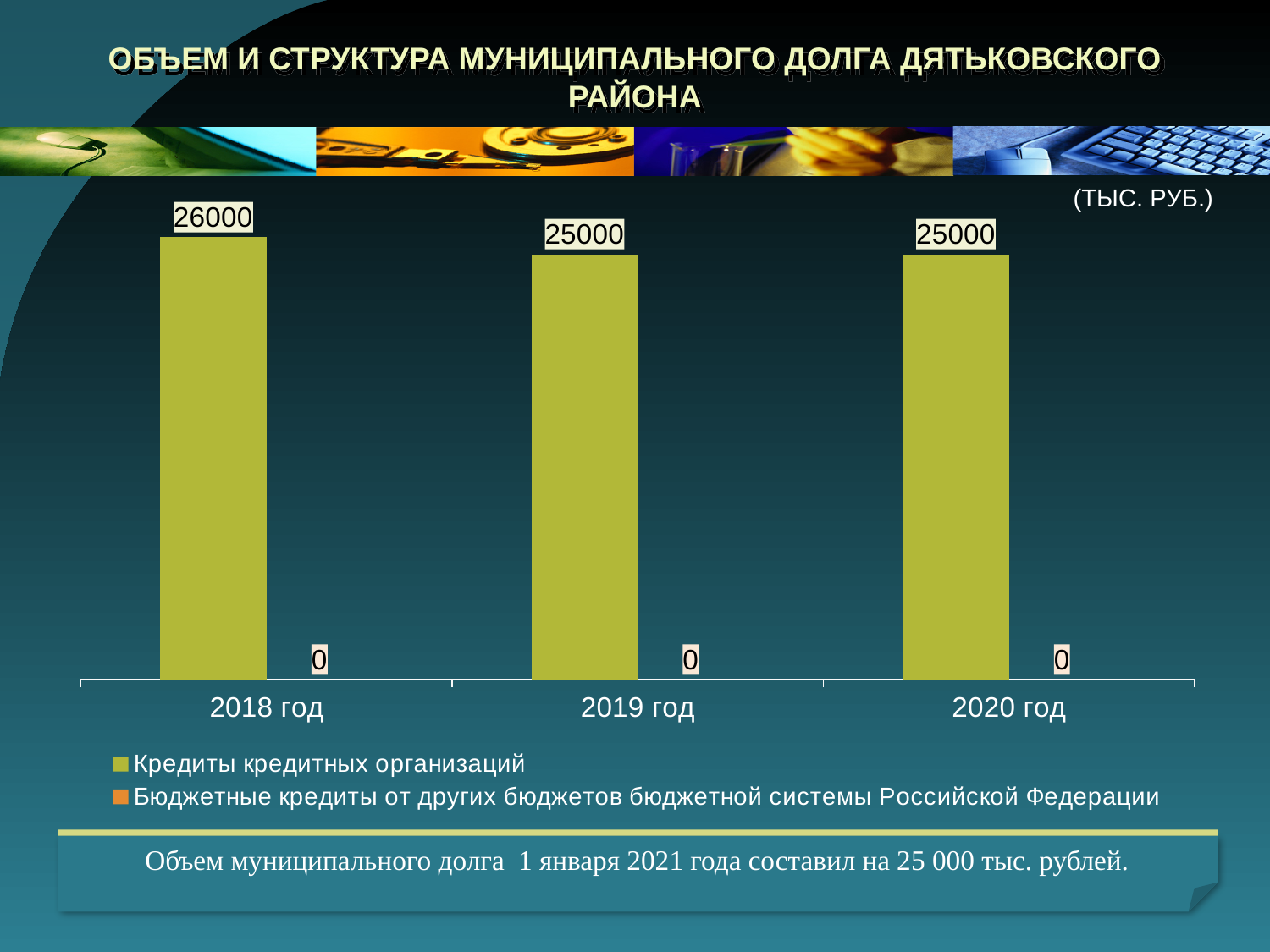

# ОБЪЕМ И СТРУКТУРА МУНИЦИПАЛЬНОГО ДОЛГА ДЯТЬКОВСКОГО РАЙОНА

### Chart

| Category | Кредиты кредитных организаций | Бюджетные кредиты от других бюджетов бюджетной системы Российской Федерации |
|---|---|---|
| 2018 год | 26000.0 | 0.0 |
| 2019 год | 25000.0 | 0.0 |
| 2020 год | 25000.0 | 0.0 |
(ТЫС. РУБ.)

Объем муниципального долга  1 января 2021 года составил на 25 000 тыс. рублей.